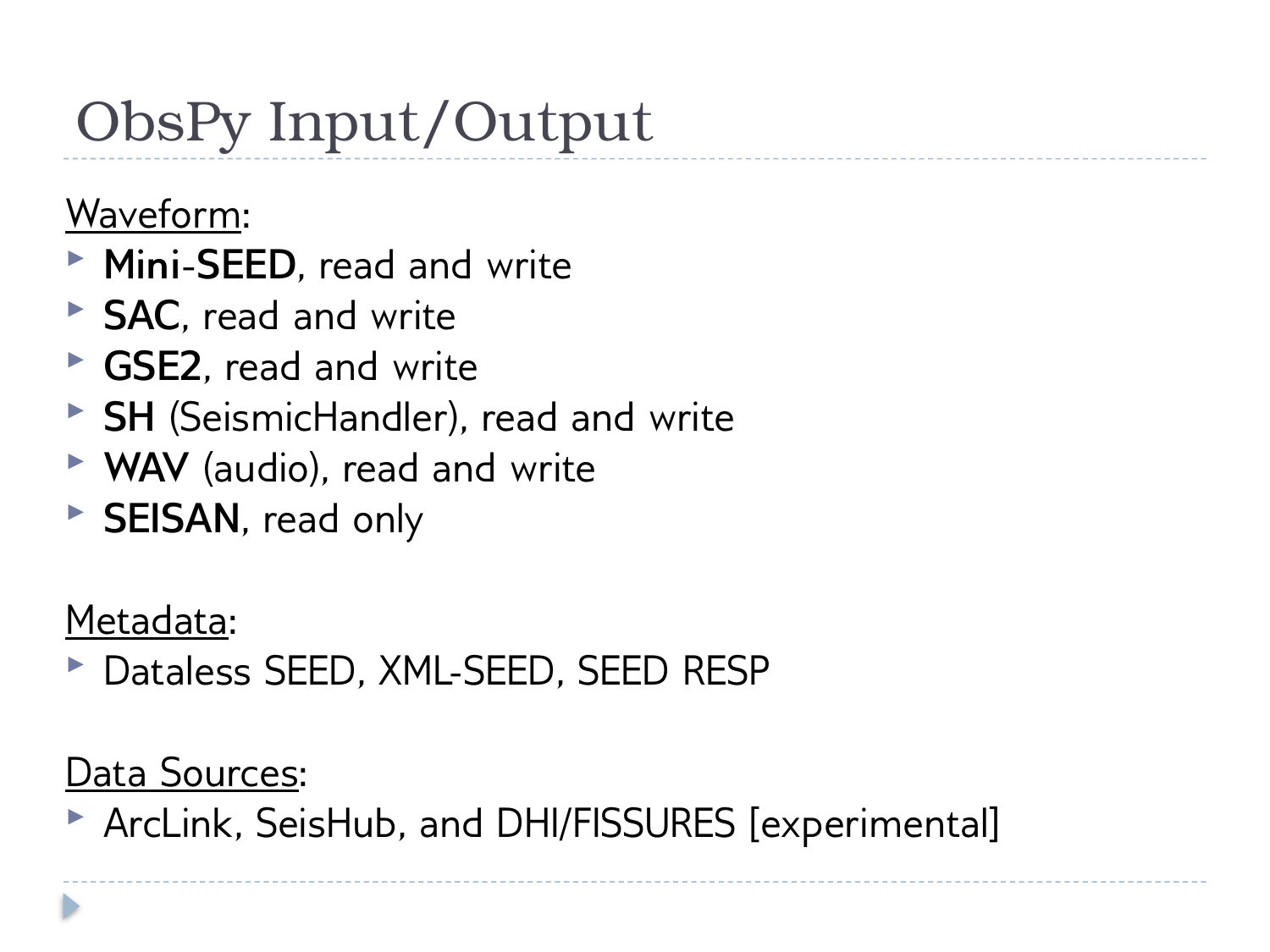

# ObsPy Input/Output
Waveform:
Mini-SEED, read and write
SAC, read and write
GSE2, read and write
SH (SeismicHandler), read and write
WAV (audio), read and write
SEISAN, read only

Metadata:
Dataless SEED, XML-SEED, SEED RESP

Data Sources:
ArcLink, SeisHub, and DHI/FISSURES [experimental]